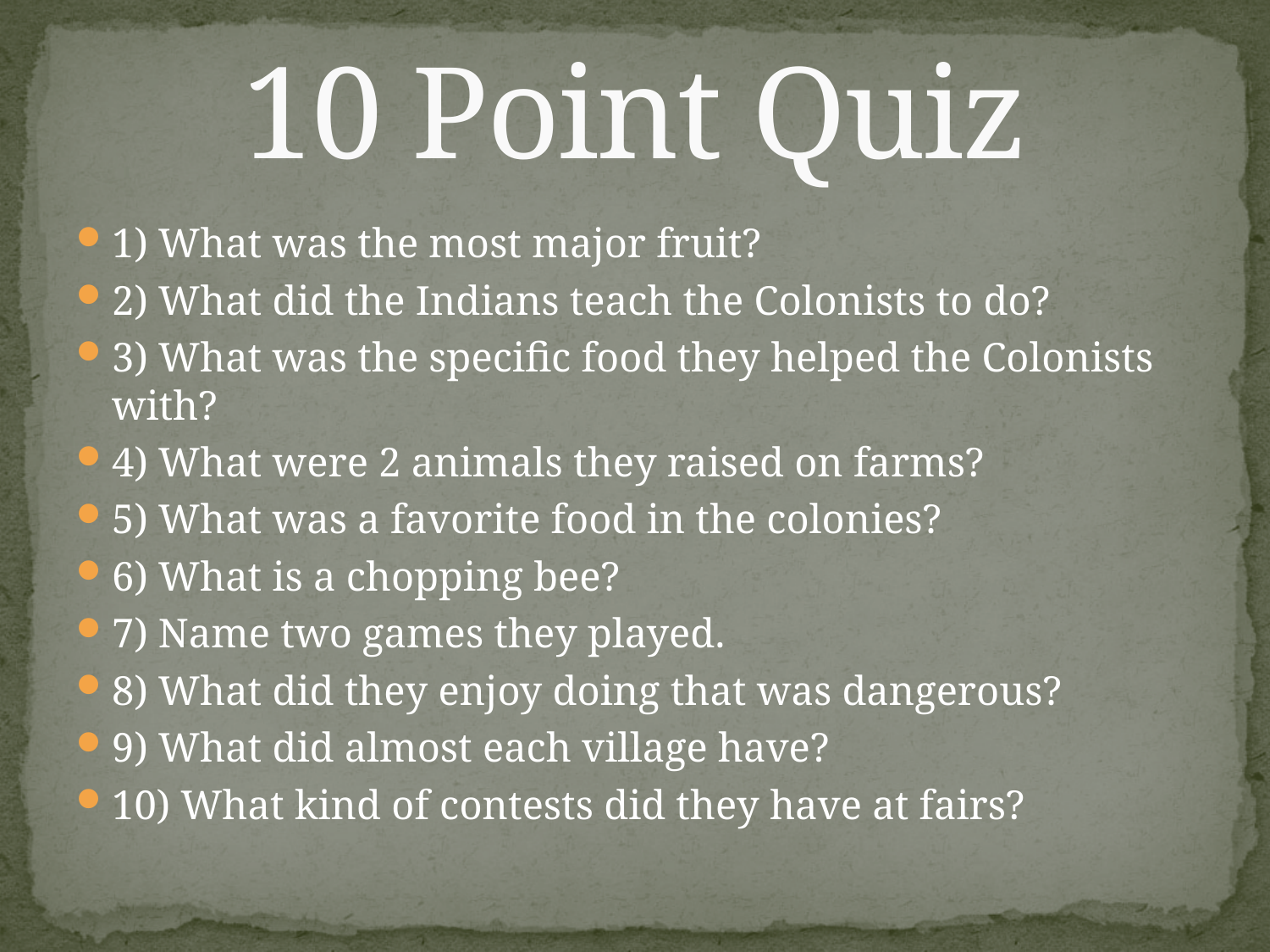

# 10 Point Quiz
1) What was the most major fruit?
2) What did the Indians teach the Colonists to do?
3) What was the specific food they helped the Colonists with?
4) What were 2 animals they raised on farms?
5) What was a favorite food in the colonies?
6) What is a chopping bee?
7) Name two games they played.
8) What did they enjoy doing that was dangerous?
9) What did almost each village have?
10) What kind of contests did they have at fairs?